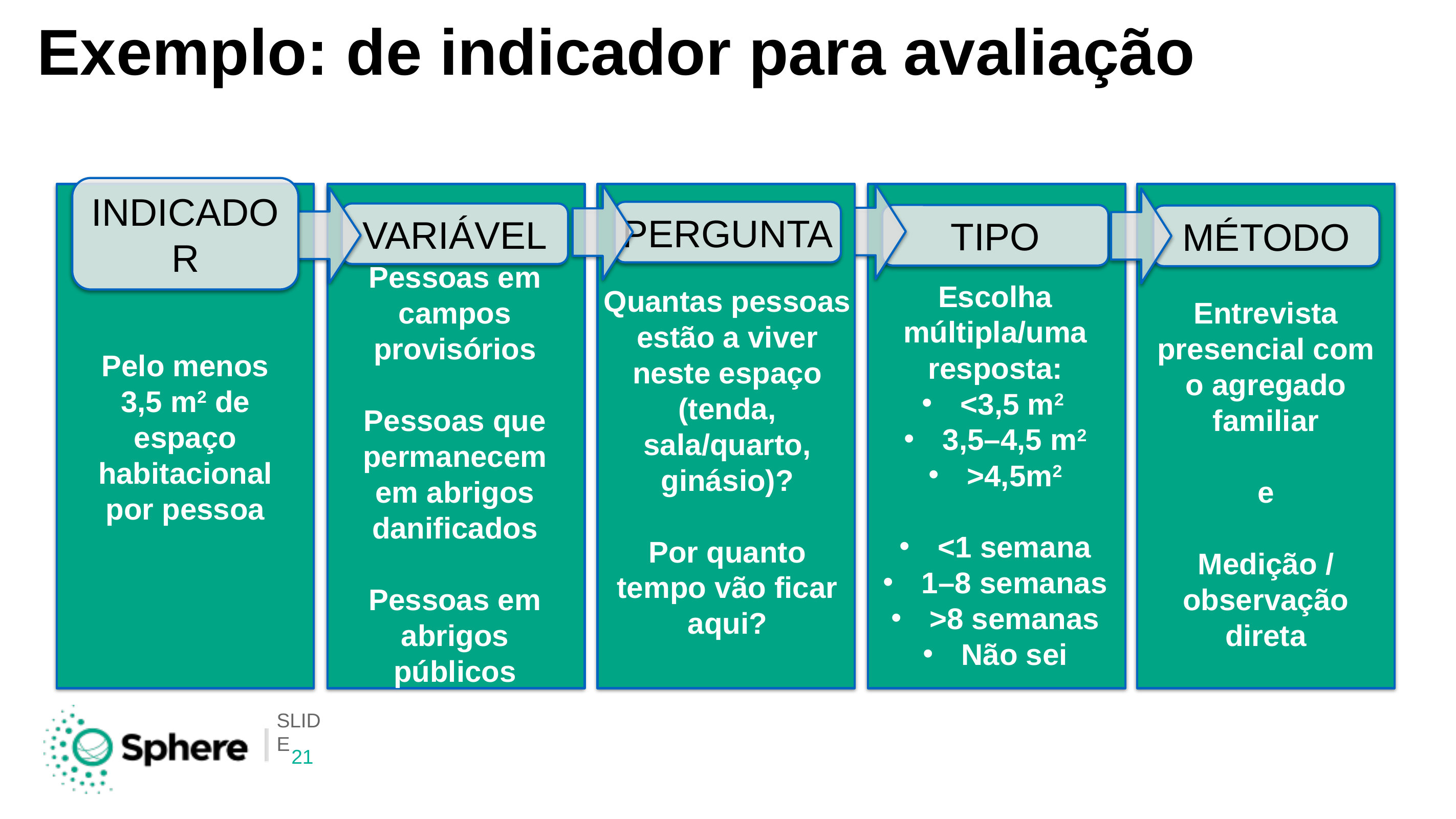

# Exemplo: de indicador para avaliação

VARIÁVEL

PERGUNTA

TIPO

MÉTODO
INDICADOR
Pessoas em campos provisórios

Pessoas que permanecem em abrigos danificados

Pessoas em abrigos públicos
Escolha múltipla/uma resposta:
<3,5 m2
3,5–4,5 m2
>4,5m2

<1 semana
1–8 semanas
>8 semanas
Não sei
Quantas pessoas estão a viver neste espaço (tenda, sala/quarto, ginásio)?

Por quanto tempo vão ficar aqui?

Entrevista presencial com o agregado familiar

e

Medição / observação direta
Pelo menos 3,5 m2 de espaço habitacional por pessoa
21